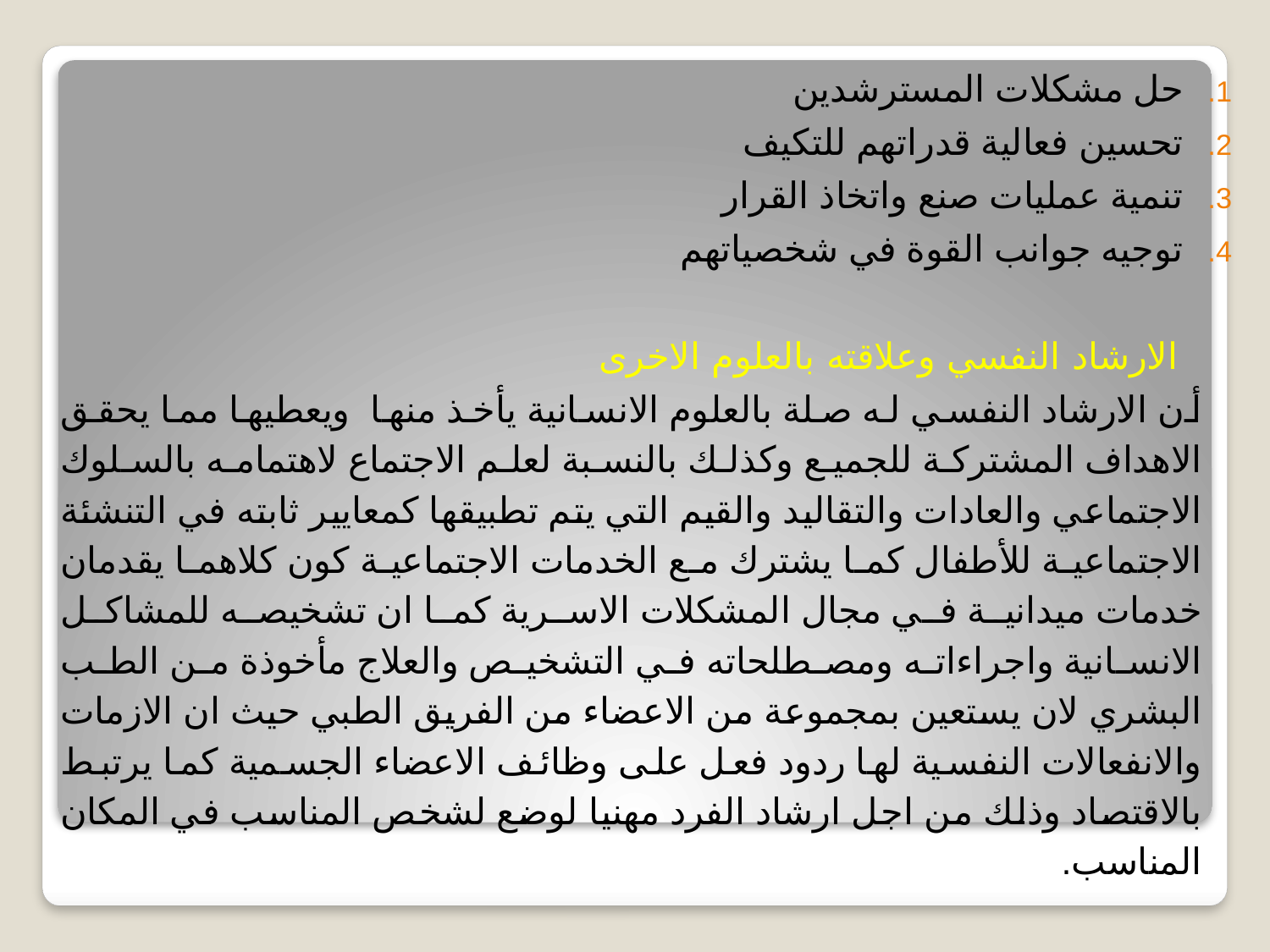

حل مشكلات المسترشدين
تحسين فعالية قدراتهم للتكيف
تنمية عمليات صنع واتخاذ القرار
توجيه جوانب القوة في شخصياتهم

    الارشاد النفسي وعلاقته بالعلوم الاخرى
أن الارشاد النفسي له صلة بالعلوم الانسانية يأخذ منها  ويعطيها مما يحقق الاهداف المشتركة للجميع وكذلك بالنسبة لعلم الاجتماع لاهتمامه بالسلوك الاجتماعي والعادات والتقاليد والقيم التي يتم تطبيقها كمعايير ثابته في التنشئة الاجتماعية للأطفال كما يشترك مع الخدمات الاجتماعية كون كلاهما يقدمان خدمات ميدانية في مجال المشكلات الاسرية كما ان تشخيصه للمشاكل الانسانية واجراءاته ومصطلحاته في التشخيص والعلاج مأخوذة من الطب البشري لان يستعين بمجموعة من الاعضاء من الفريق الطبي حيث ان الازمات والانفعالات النفسية لها ردود فعل على وظائف الاعضاء الجسمية كما يرتبط بالاقتصاد وذلك من اجل ارشاد الفرد مهنيا لوضع لشخص المناسب في المكان المناسب.